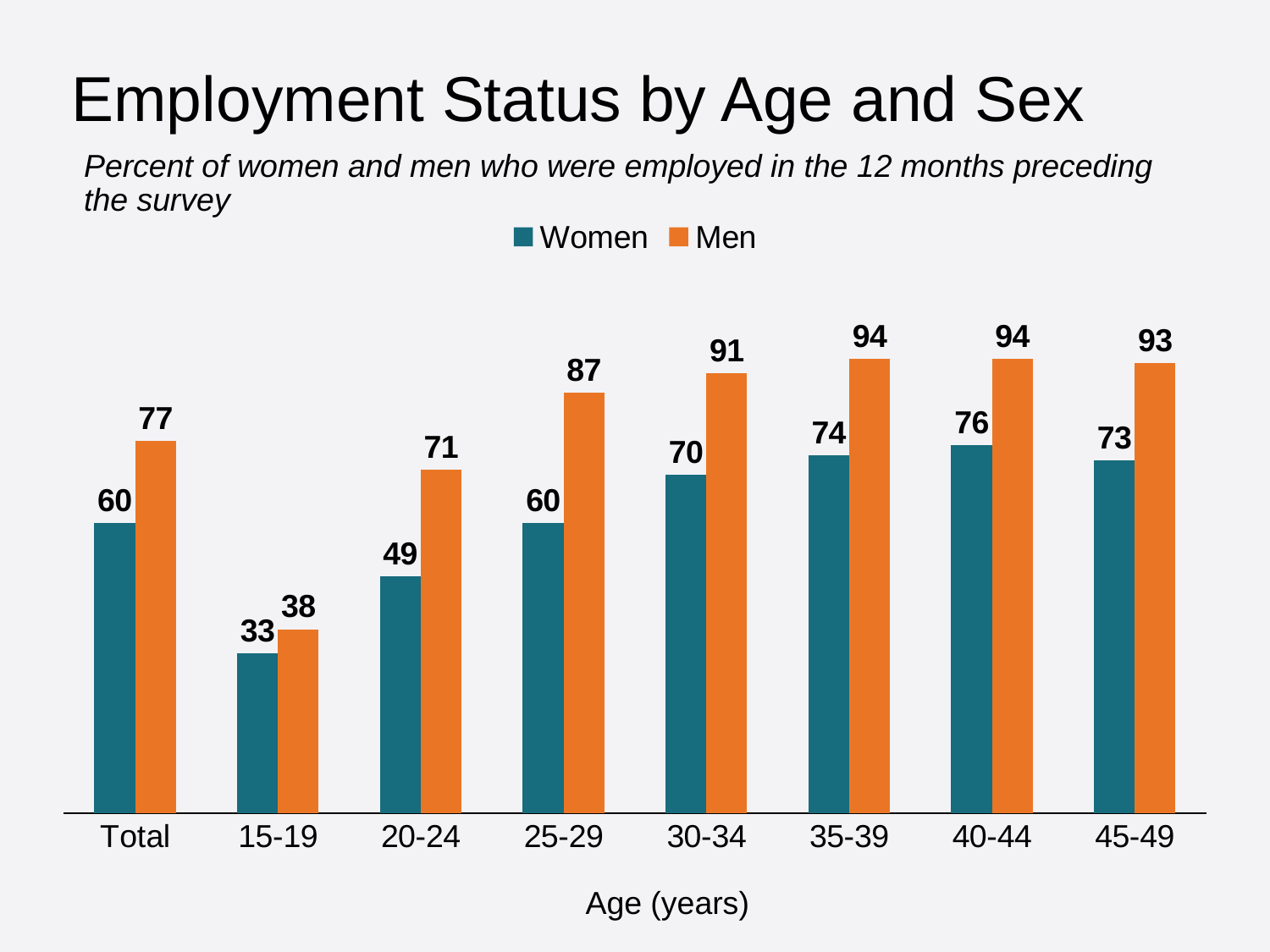

# Employment Status by Age and Sex
Percent of women and men who were employed in the 12 months preceding the survey

### Chart

| Category | Women | Men |
|---|---|---|
| Total | 60.0 | 77.0 |
| 15-19 | 33.0 | 38.0 |
| 20-24 | 49.0 | 71.0 |
| 25-29 | 60.0 | 87.0 |
| 30-34 | 70.0 | 91.0 |
| 35-39 | 74.0 | 94.0 |
| 40-44 | 76.0 | 94.0 |
| 45-49 | 73.0 | 93.0 |
Age (years)